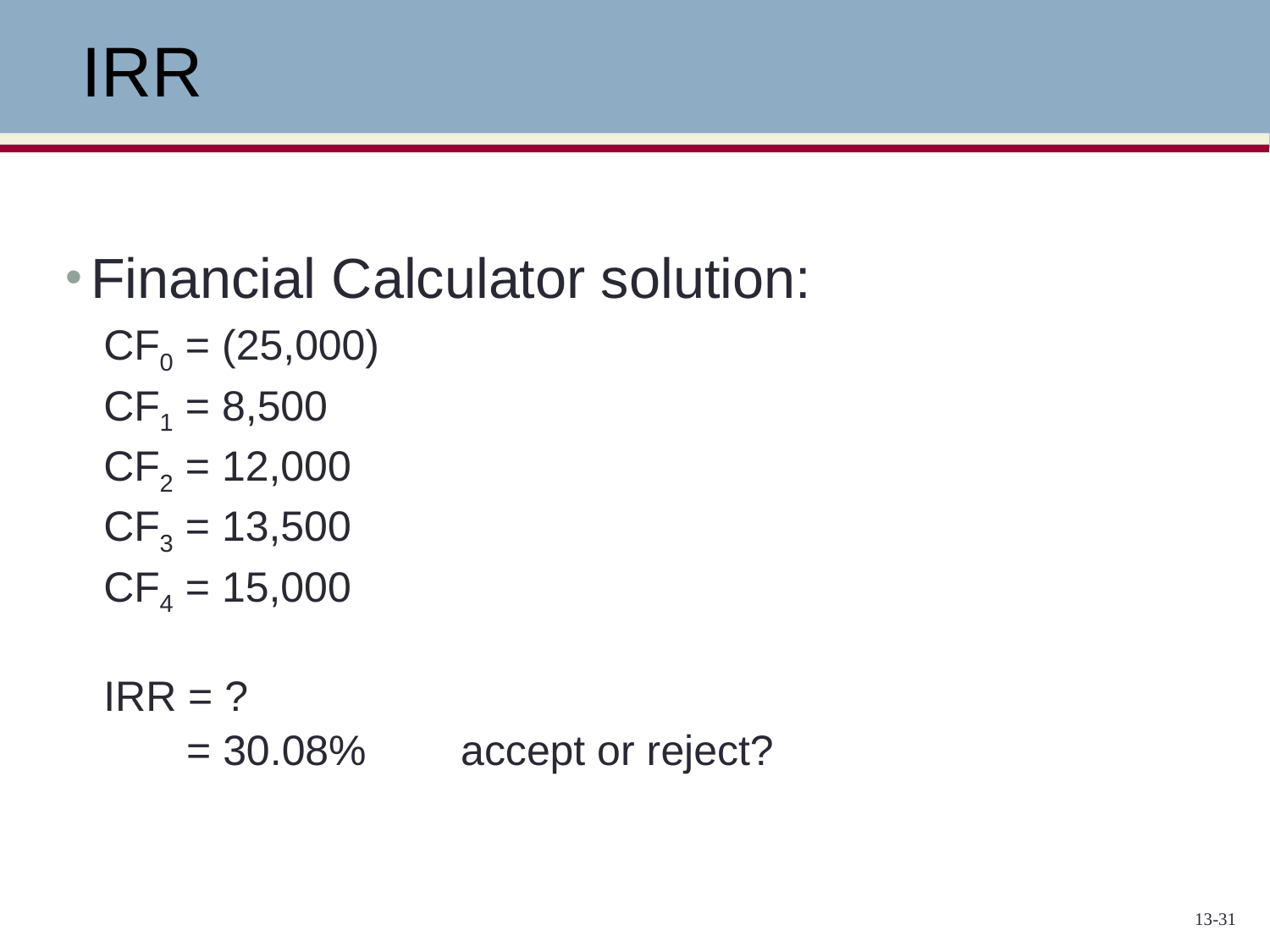

IRR
Financial Calculator solution:
CF0 = (25,000)
CF1 = 8,500
CF2 = 12,000
CF3 = 13,500
CF4 = 15,000

IRR = ?
       = 30.08%        accept or reject?